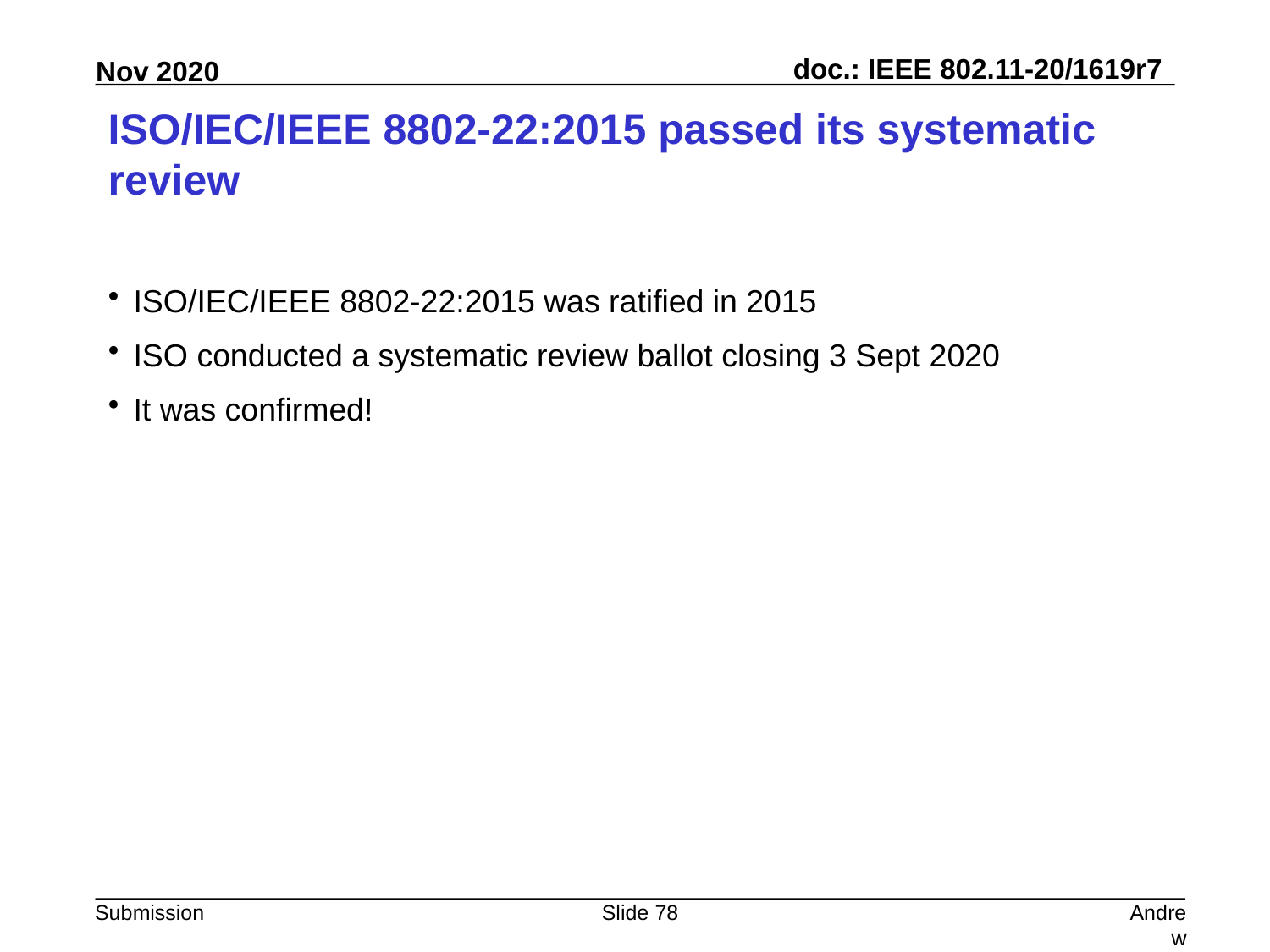

# ISO/IEC/IEEE 8802-22:2015 passed its systematic review
ISO/IEC/IEEE 8802-22:2015 was ratified in 2015
ISO conducted a systematic review ballot closing 3 Sept 2020
It was confirmed!
Slide 78
Andrew Myles, Cisco